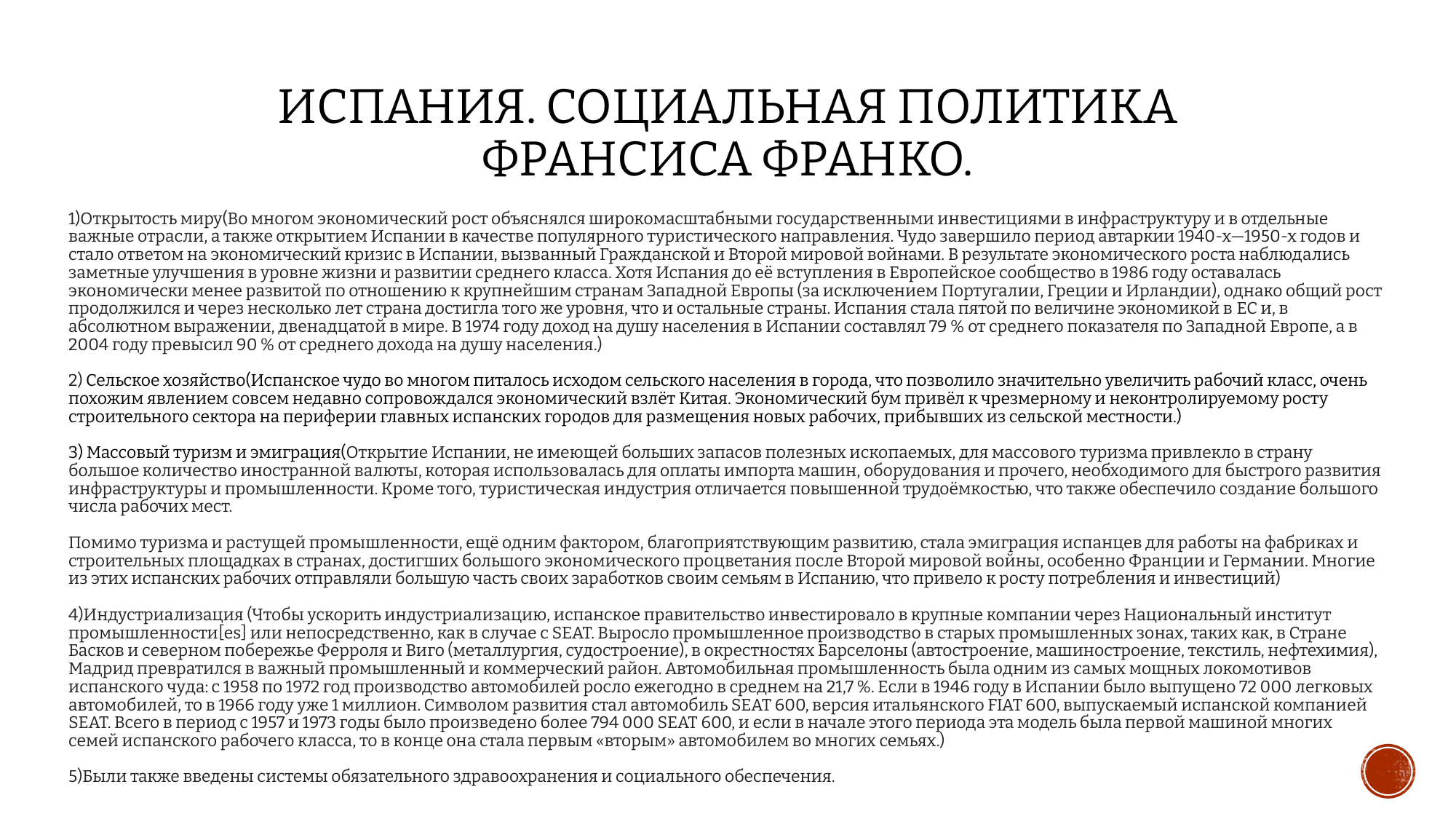

# ИСПАНИЯ. СОЦИАЛЬНАЯ ПОЛИТИКА ФРАНСИСА ФРАНКО.
1)Открытость миру(Во многом экономический рост объяснялся широкомасштабными государственными инвестициями в инфраструктуру и в отдельные важные отрасли, а также открытием Испании в качестве популярного туристического направления. Чудо завершило период автаркии 1940-х—1950-х годов и стало ответом на экономический кризис в Испании, вызванный Гражданской и Второй мировой войнами. В результате экономического роста наблюдались заметные улучшения в уровне жизни и развитии среднего класса. Хотя Испания до её вступления в Европейское сообщество в 1986 году оставалась экономически менее развитой по отношению к крупнейшим странам Западной Европы (за исключением Португалии, Греции и Ирландии), однако общий рост продолжился и через несколько лет страна достигла того же уровня, что и остальные страны. Испания стала пятой по величине экономикой в ​​ЕС и, в абсолютном выражении, двенадцатой в мире. В 1974 году доход на душу населения в Испании составлял 79 % от среднего показателя по Западной Европе, а в 2004 году превысил 90 % от среднего дохода на душу населения.)
2) Сельское хозяйство(Испанское чудо во многом питалось исходом сельского населения в города, что позволило значительно увеличить рабочий класс, очень похожим явлением совсем недавно сопровождался экономический взлёт Китая. Экономический бум привёл к чрезмерному и неконтролируемому росту строительного сектора на периферии главных испанских городов для размещения новых рабочих, прибывших из сельской местности.)
3) Массовый туризм и эмиграция(Открытие Испании, не имеющей больших запасов полезных ископаемых, для массового туризма привлекло в страну большое количество иностранной валюты, которая использовалась для оплаты импорта машин, оборудования и прочего, необходимого для быстрого развития инфраструктуры и промышленности. Кроме того, туристическая индустрия отличается повышенной трудоёмкостью, что также обеспечило создание большого числа рабочих мест.
Помимо туризма и растущей промышленности, ещё одним фактором, благоприятствующим развитию, стала эмиграция испанцев для работы на фабриках и строительных площадках в странах, достигших большого экономического процветания после Второй мировой войны, особенно Франции и Германии. Многие из этих испанских рабочих отправляли большую часть своих заработков своим семьям в Испанию, что привело к росту потребления и инвестиций)
4)Индустриализация (Чтобы ускорить индустриализацию, испанское правительство инвестировало в крупные компании через Национальный институт промышленности[es] или непосредственно, как в случае с SEAT. Выросло промышленное производство в старых промышленных зонах, таких как, в Стране Басков и северном побережье Ферроля и Виго (металлургия, судостроение), в окрестностях Барселоны (автостроение, машиностроение, текстиль, нефтехимия), Мадрид превратился в важный промышленный и коммерческий район. Автомобильная промышленность была одним из самых мощных локомотивов испанского чуда: с 1958 по 1972 год производство автомобилей росло ежегодно в среднем на 21,7 %. Если в 1946 году в Испании было выпущено 72 000 легковых автомобилей, то в 1966 году уже 1 миллион. Символом развития стал автомобиль SEAT 600, версия итальянского FIAT 600, выпускаемый испанской компанией SEAT. Всего в период с 1957 и 1973 годы было произведено более 794 000 SEAT 600, и если в начале этого периода эта модель была первой машиной многих семей испанского рабочего класса, то в конце она стала первым «вторым» автомобилем во многих семьях.)
5)Были также введены системы обязательного здравоохранения и социального обеспечения.